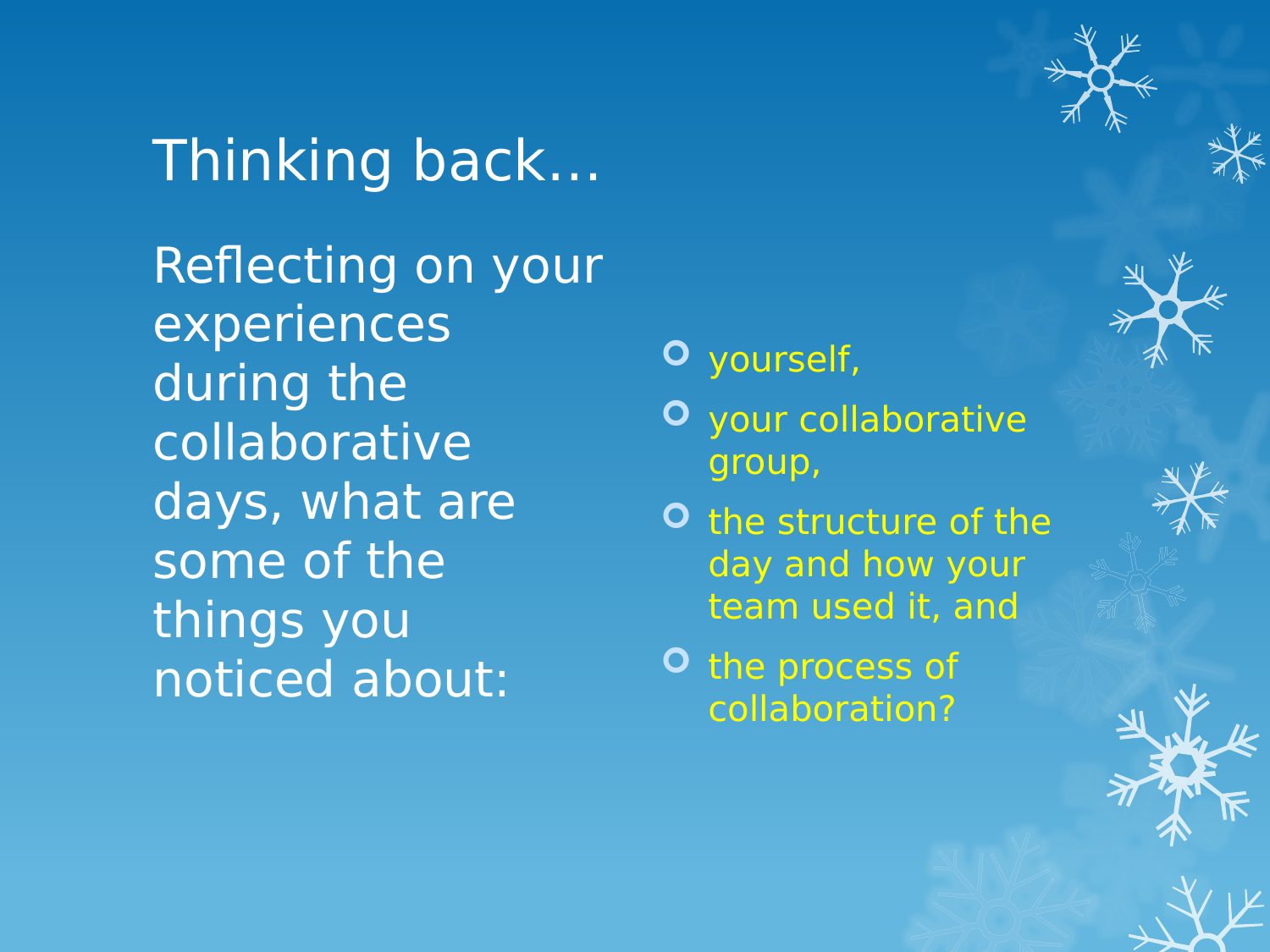

# Thinking back…
Reflecting on your experiences during the collaborative days, what are some of the things you noticed about:

yourself,
your collaborative group,
the structure of the day and how your team used it, and
the process of collaboration?